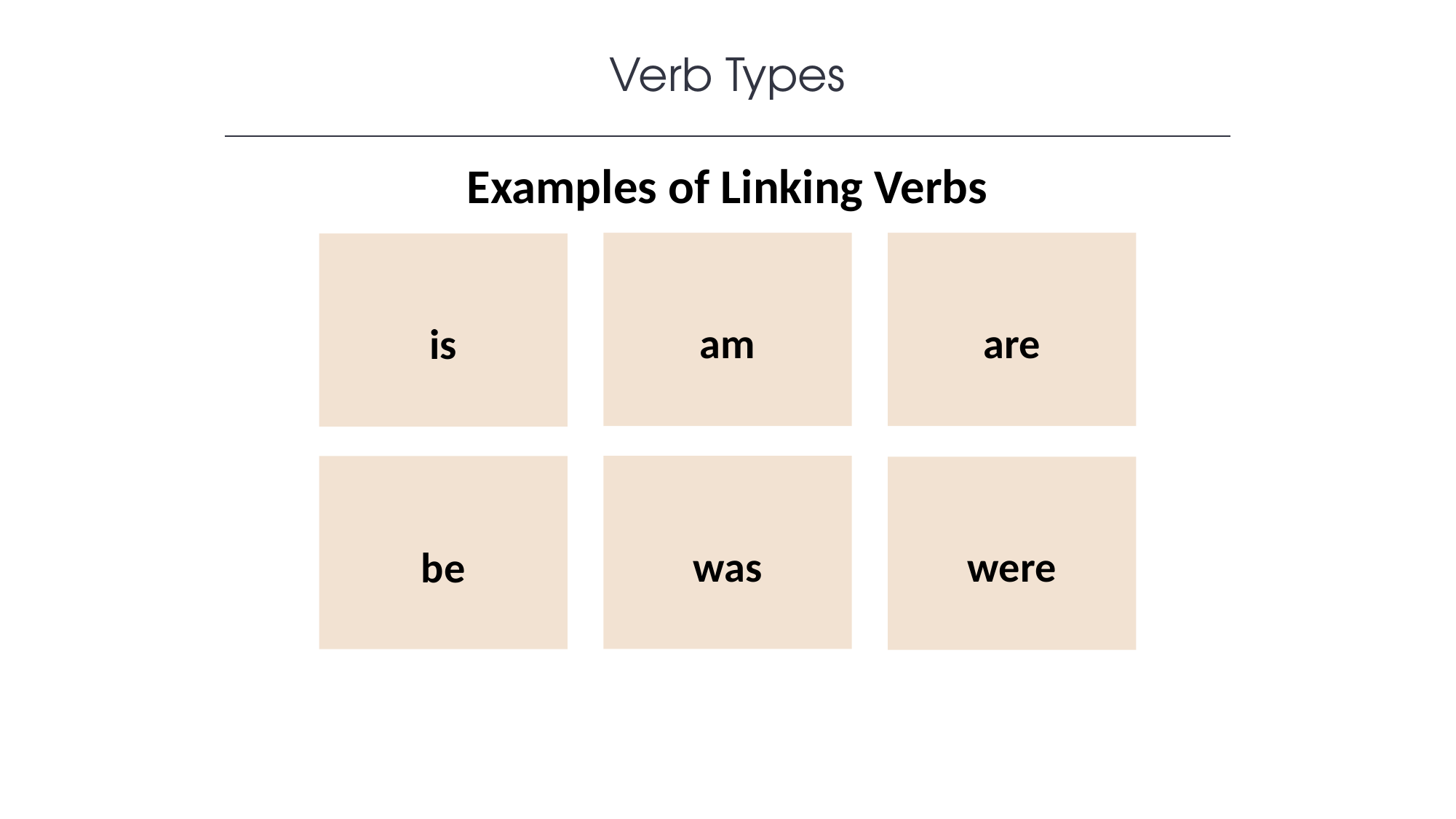

Verb Types
HAWKES LEARNING
Examples of Linking Verbs

am

are

is

was

be

were